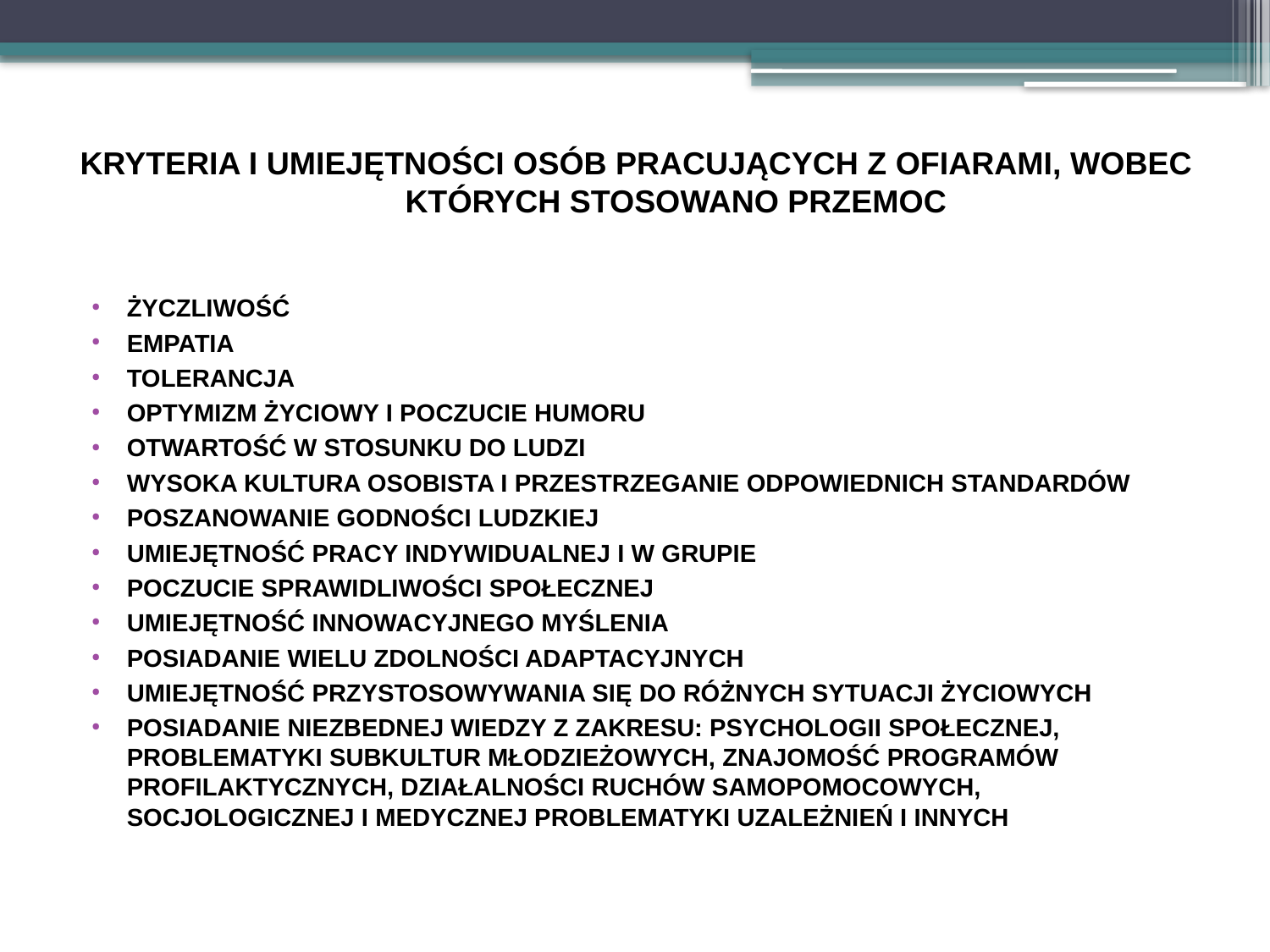

# KRYTERIA I UMIEJĘTNOŚCI OSÓB PRACUJĄCYCH Z OFIARAMI, WOBEC           KTÓRYCH STOSOWANO PRZEMOC
ŻYCZLIWOŚĆ
EMPATIA
TOLERANCJA
OPTYMIZM ŻYCIOWY I POCZUCIE HUMORU
OTWARTOŚĆ W STOSUNKU DO LUDZI
WYSOKA KULTURA OSOBISTA I PRZESTRZEGANIE ODPOWIEDNICH STANDARDÓW
POSZANOWANIE GODNOŚCI LUDZKIEJ
UMIEJĘTNOŚĆ PRACY INDYWIDUALNEJ I W GRUPIE
POCZUCIE SPRAWIDLIWOŚCI SPOŁECZNEJ
UMIEJĘTNOŚĆ INNOWACYJNEGO MYŚLENIA
POSIADANIE WIELU ZDOLNOŚCI ADAPTACYJNYCH
UMIEJĘTNOŚĆ PRZYSTOSOWYWANIA SIĘ DO RÓŻNYCH SYTUACJI ŻYCIOWYCH
POSIADANIE NIEZBEDNEJ WIEDZY Z ZAKRESU: PSYCHOLOGII SPOŁECZNEJ, PROBLEMATYKI SUBKULTUR MŁODZIEŻOWYCH, ZNAJOMOŚĆ PROGRAMÓW PROFILAKTYCZNYCH, DZIAŁALNOŚCI RUCHÓW SAMOPOMOCOWYCH, SOCJOLOGICZNEJ I MEDYCZNEJ PROBLEMATYKI UZALEŻNIEŃ I INNYCH